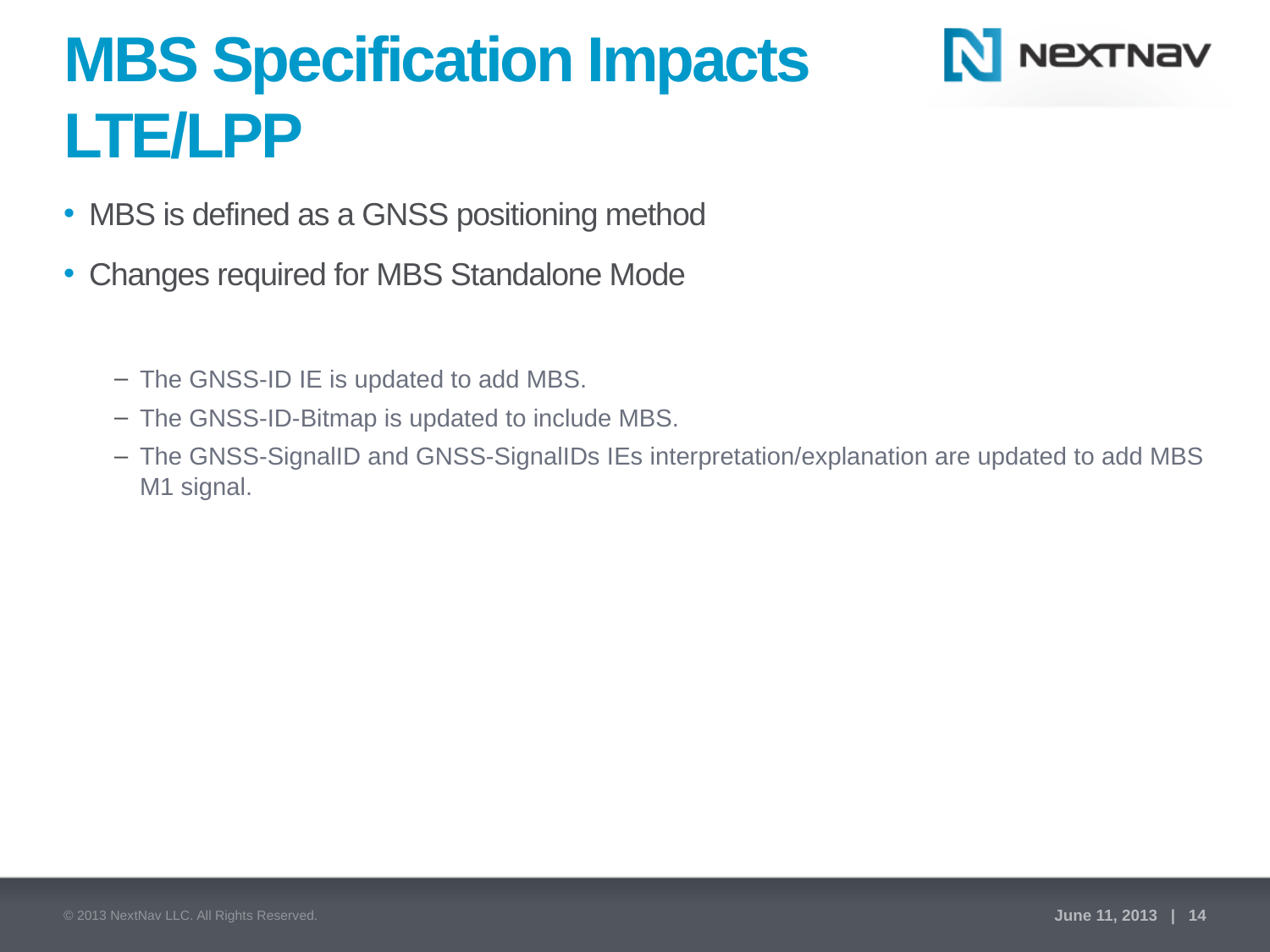

# MBS Specification Impacts LTE/LPP

MBS is defined as a GNSS positioning method
Changes required for MBS Standalone Mode

The GNSS-ID IE is updated to add MBS.
The GNSS-ID-Bitmap is updated to include MBS.
The GNSS-SignalID and GNSS-SignalIDs IEs interpretation/explanation are updated to add MBS M1 signal.
© 2013 NextNav LLC. All Rights Reserved.
June 11, 2013   |   14